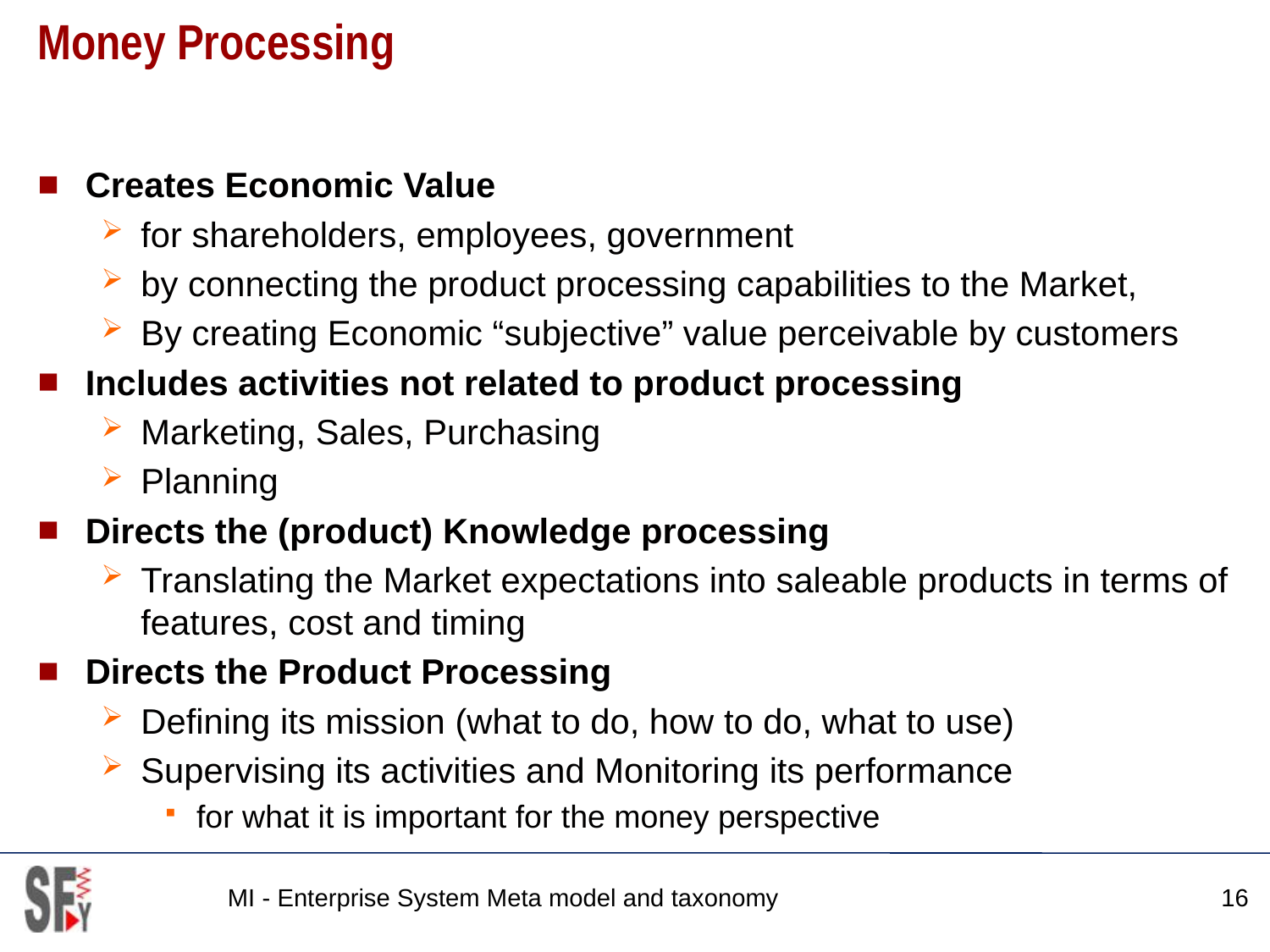

# Money Processing
Creates Economic Value
for shareholders, employees, government
by connecting the product processing capabilities to the Market,
By creating Economic “subjective” value perceivable by customers
Includes activities not related to product processing
Marketing, Sales, Purchasing
Planning
Directs the (product) Knowledge processing
Translating the Market expectations into saleable products in terms of features, cost and timing
Directs the Product Processing
Defining its mission (what to do, how to do, what to use)
Supervising its activities and Monitoring its performance
for what it is important for the money perspective

MI - Enterprise System Meta model and taxonomy
16